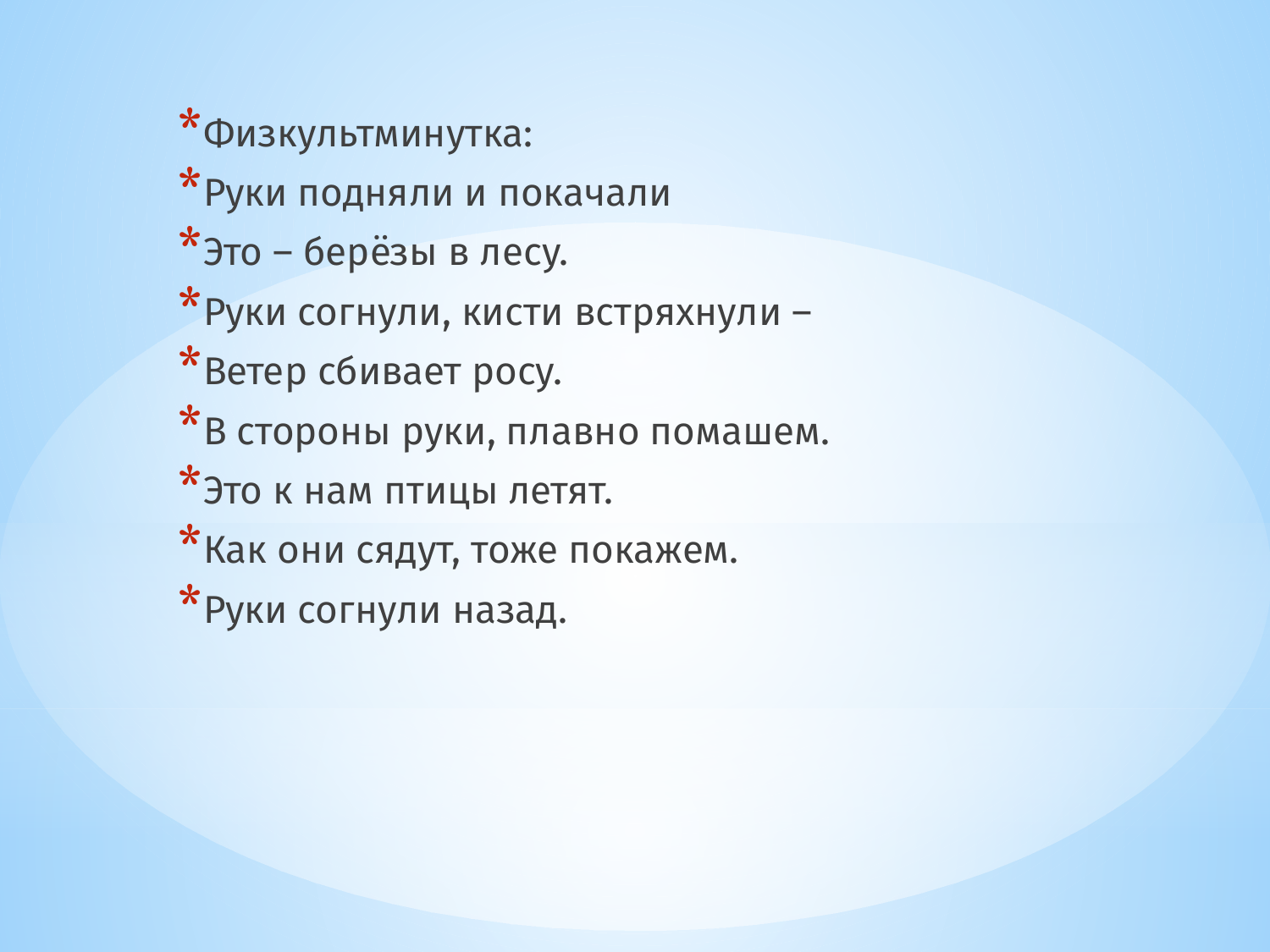

Физкультминутка:
Руки подняли и покачали
Это – берёзы в лесу.
Руки согнули, кисти встряхнули –
Ветер сбивает росу.
В стороны руки, плавно помашем.
Это к нам птицы летят.
Как они сядут, тоже покажем.
Руки согнули назад.

#